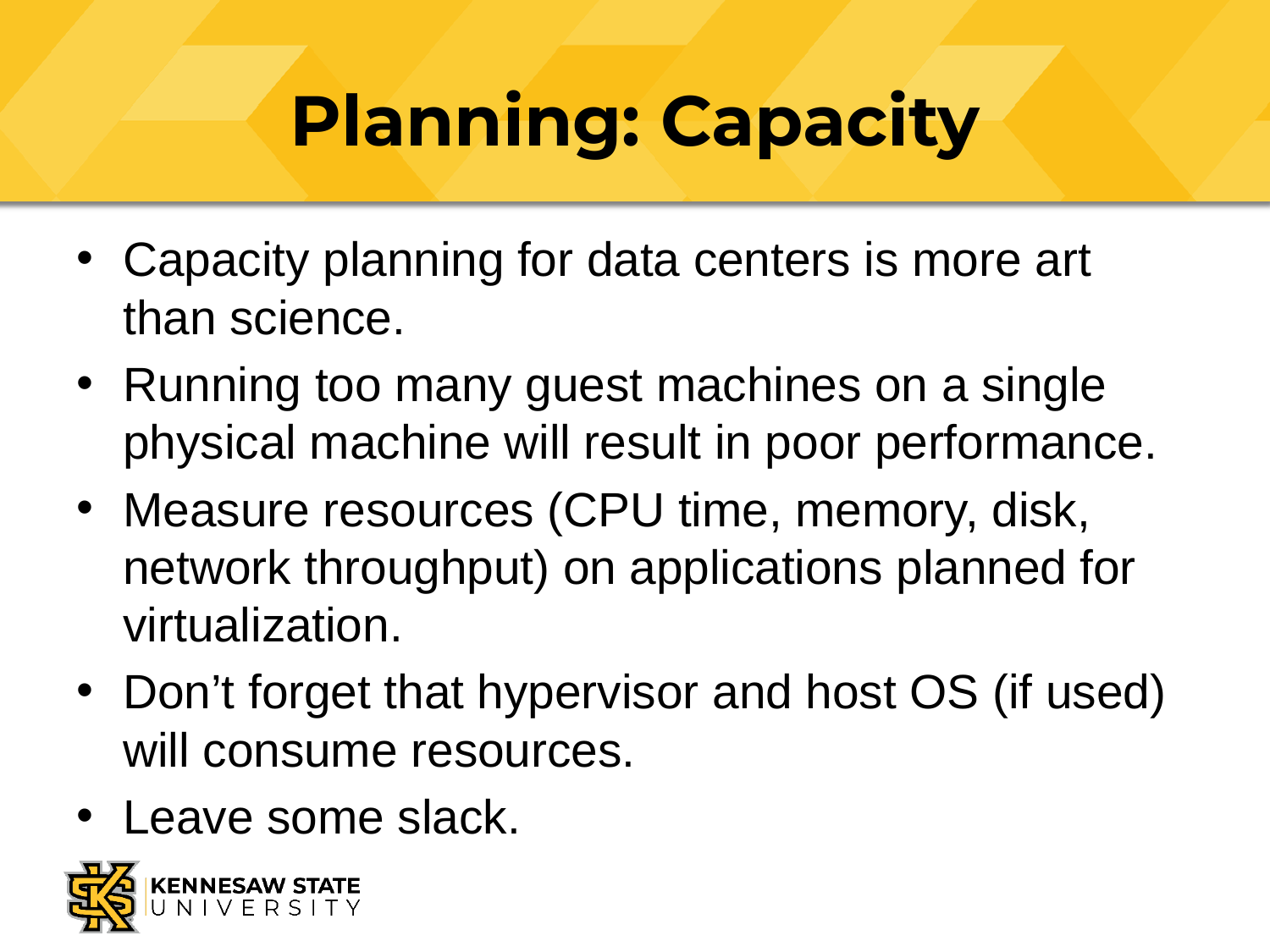

# Planning: Capacity
Capacity planning for data centers is more art than science.
Running too many guest machines on a single physical machine will result in poor performance.
Measure resources (CPU time, memory, disk, network throughput) on applications planned for virtualization.
Don’t forget that hypervisor and host OS (if used) will consume resources.
Leave some slack.